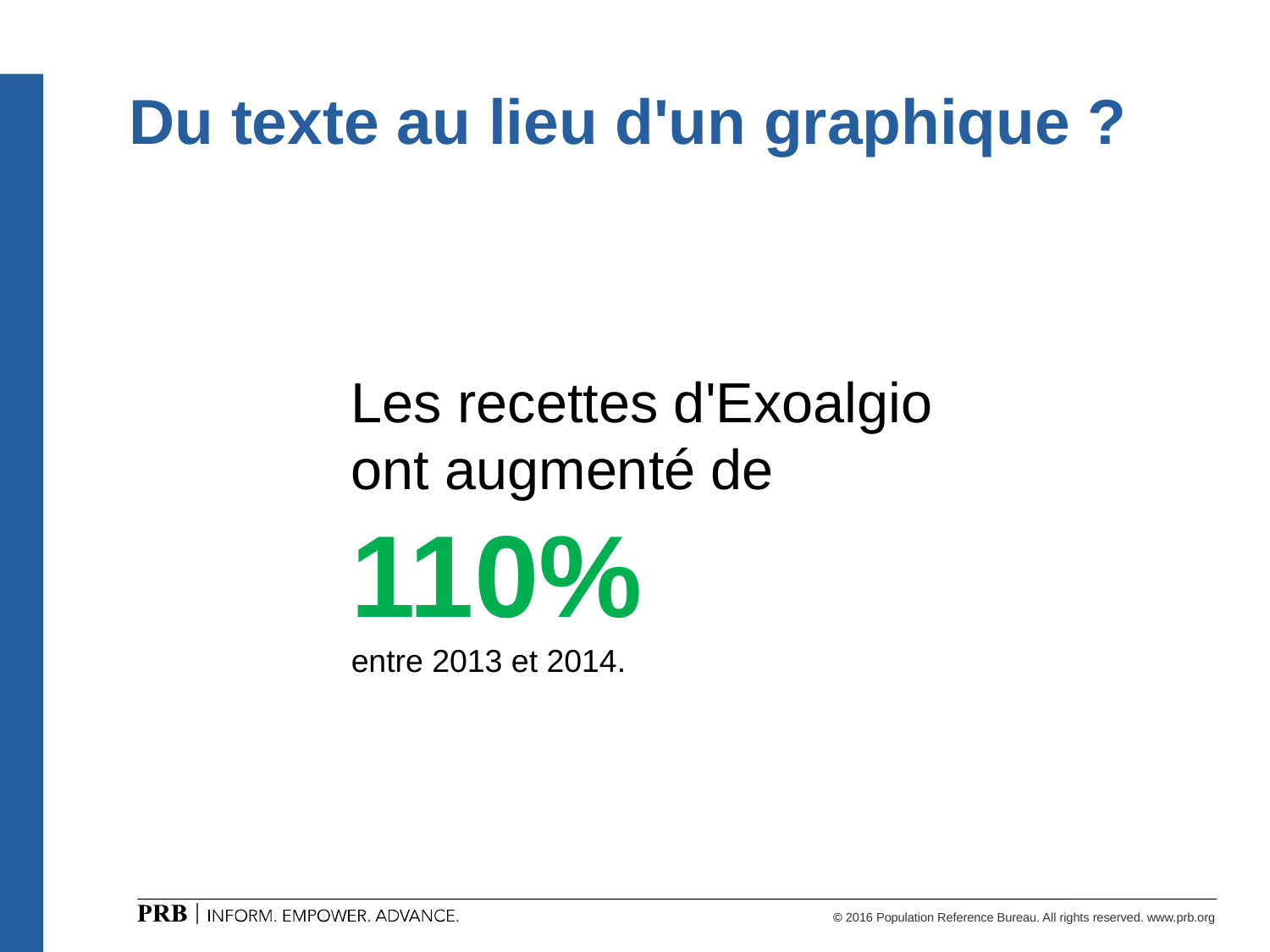

# Du texte au lieu d'un graphique ?
Les recettes d'Exoalgio ont augmenté de
110%
entre 2013 et 2014.